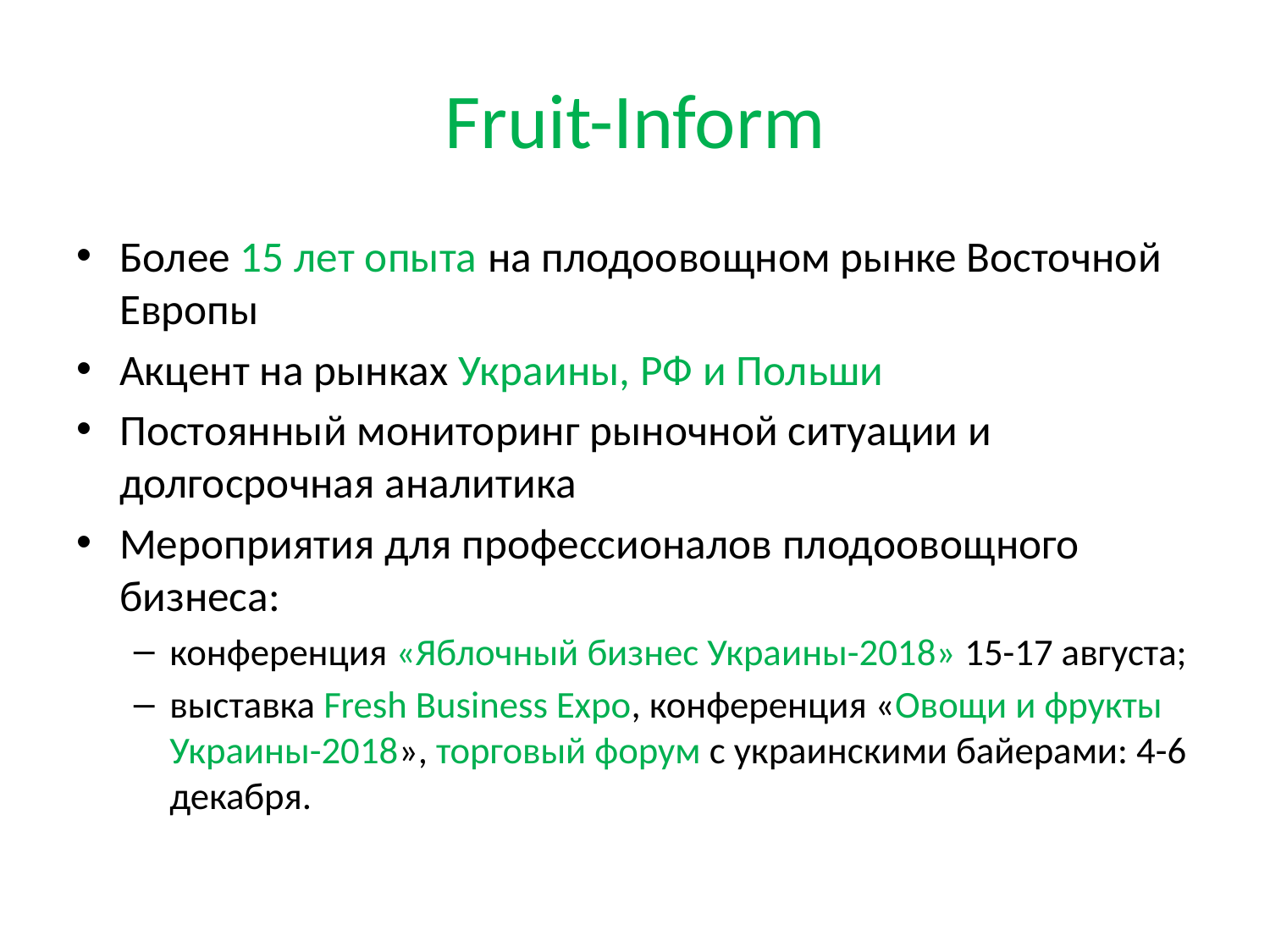

# Fruit-Inform
Более 15 лет опыта на плодоовощном рынке Восточной Европы
Акцент на рынках Украины, РФ и Польши
Постоянный мониторинг рыночной ситуации и долгосрочная аналитика
Мероприятия для профессионалов плодоовощного бизнеса:
конференция «Яблочный бизнес Украины-2018» 15-17 августа;
выставка Fresh Business Expo, конференция «Овощи и фрукты Украины-2018», торговый форум с украинскими байерами: 4-6 декабря.